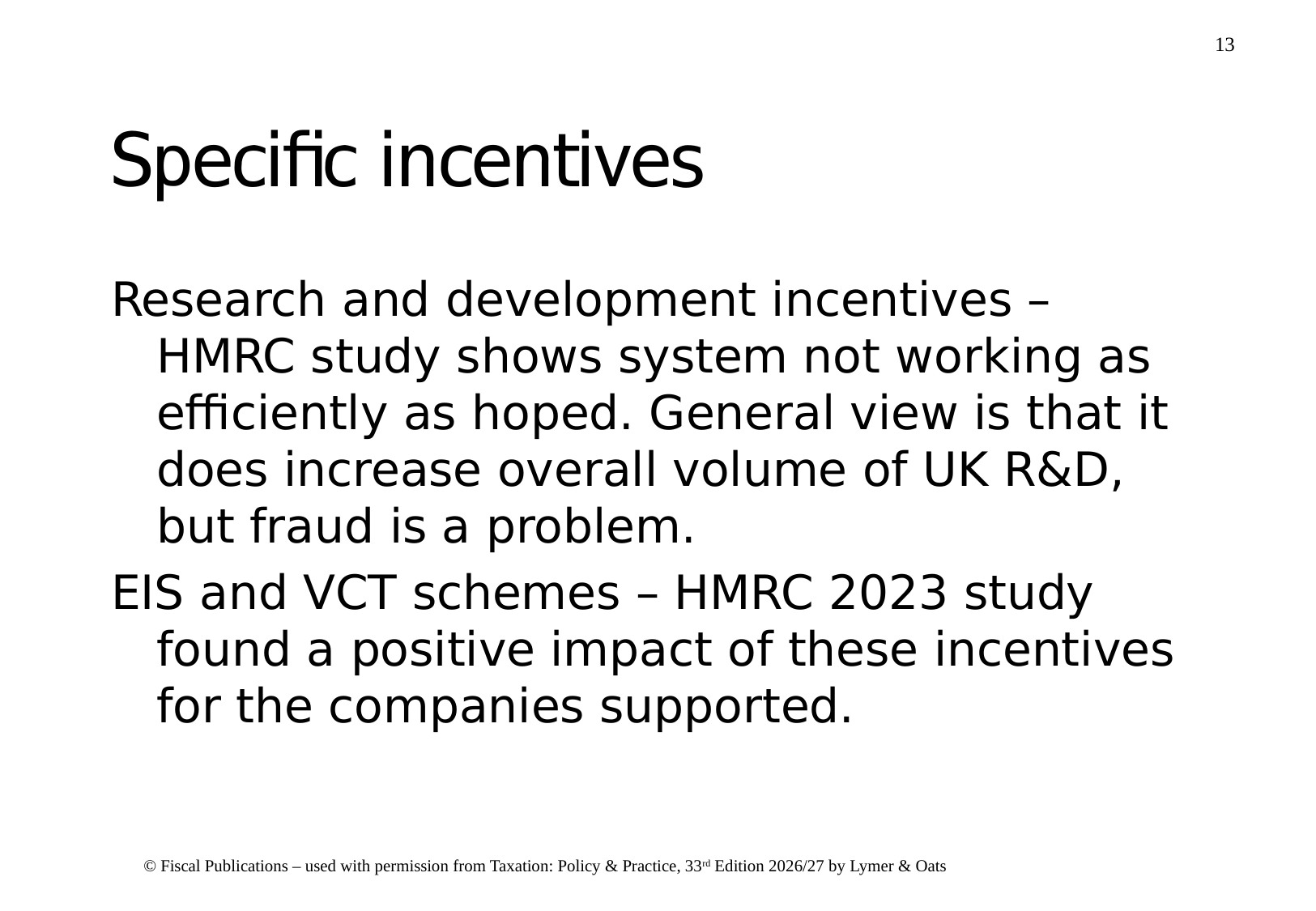

# Specific incentives
Research and development incentives – HMRC study shows system not working as efficiently as hoped. General view is that it does increase overall volume of UK R&D, but fraud is a problem.
EIS and VCT schemes – HMRC 2023 study found a positive impact of these incentives for the companies supported.